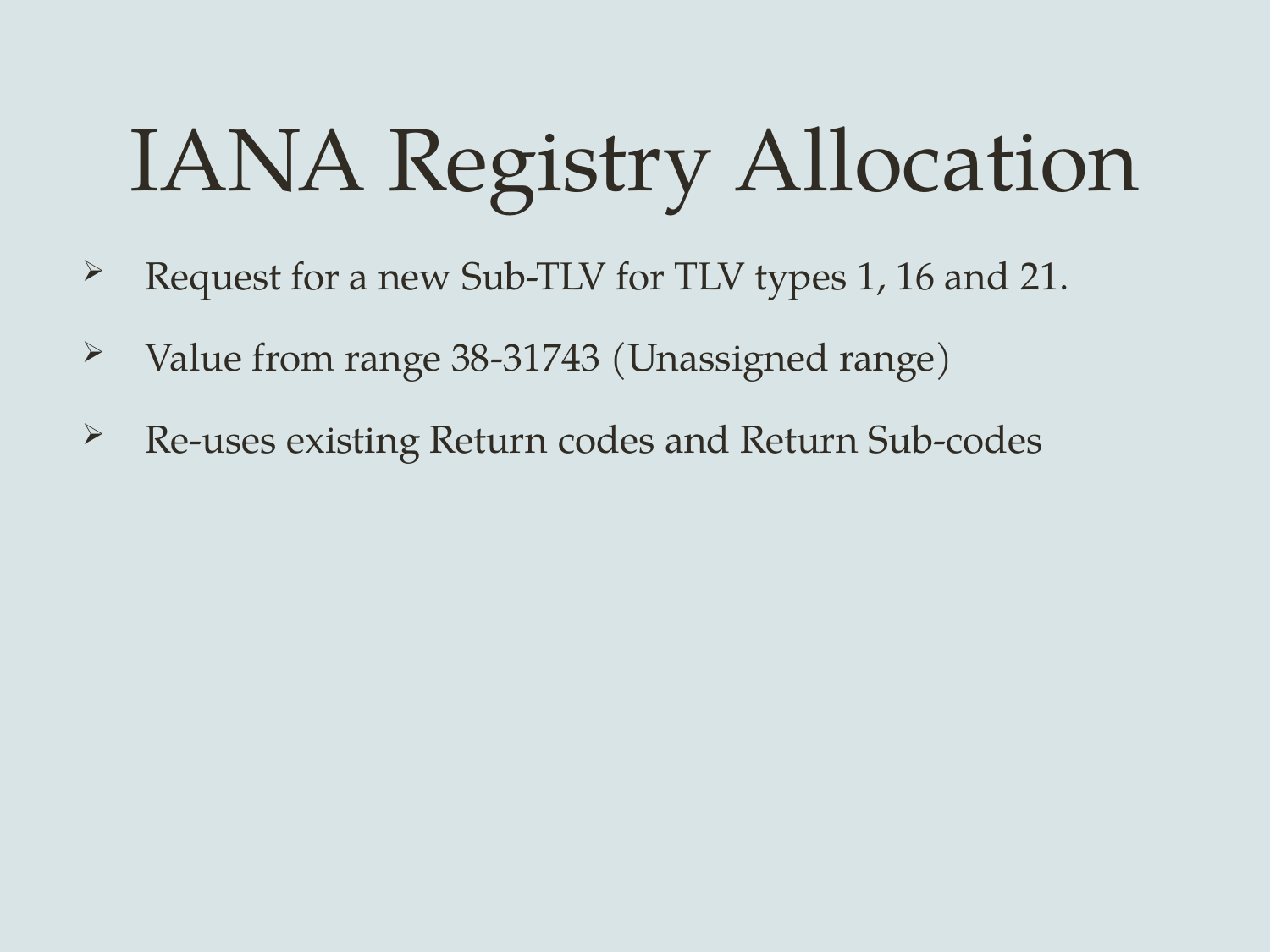

# IANA Registry Allocation
Request for a new Sub-TLV for TLV types 1, 16 and 21.
Value from range 38-31743 (Unassigned range)
Re-uses existing Return codes and Return Sub-codes